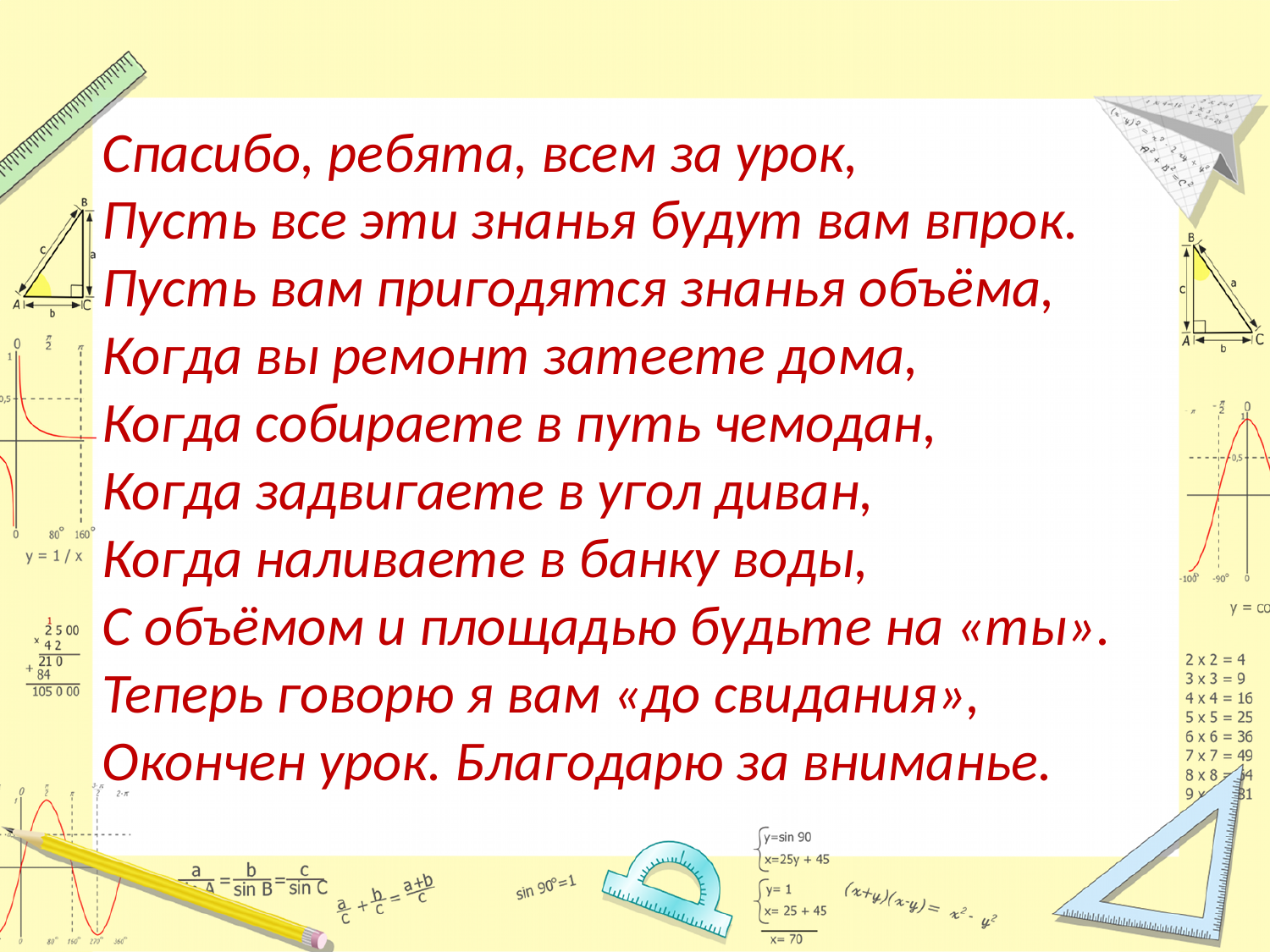

Спасибо, ребята, всем за урок,
Пусть все эти знанья будут вам впрок.
Пусть вам пригодятся знанья объёма,
Когда вы ремонт затеете дома,
Когда собираете в путь чемодан,
Когда задвигаете в угол диван,
Когда наливаете в банку воды,
С объёмом и площадью будьте на «ты».
Теперь говорю я вам «до свидания»,
Окончен урок. Благодарю за вниманье.